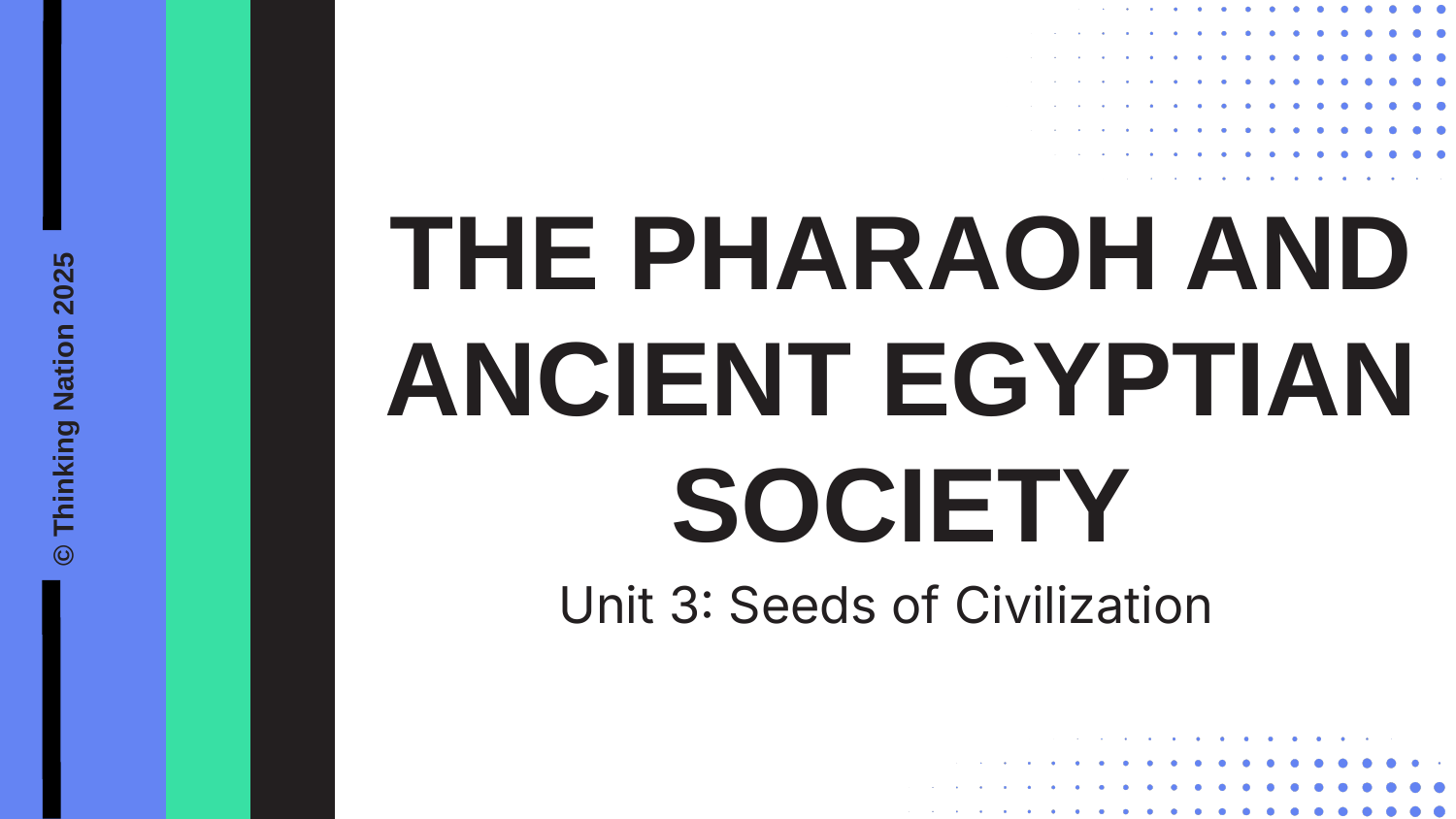

THE PHARAOH AND ANCIENT EGYPTIAN SOCIETY
© Thinking Nation 2025
Unit 3: Seeds of Civilization